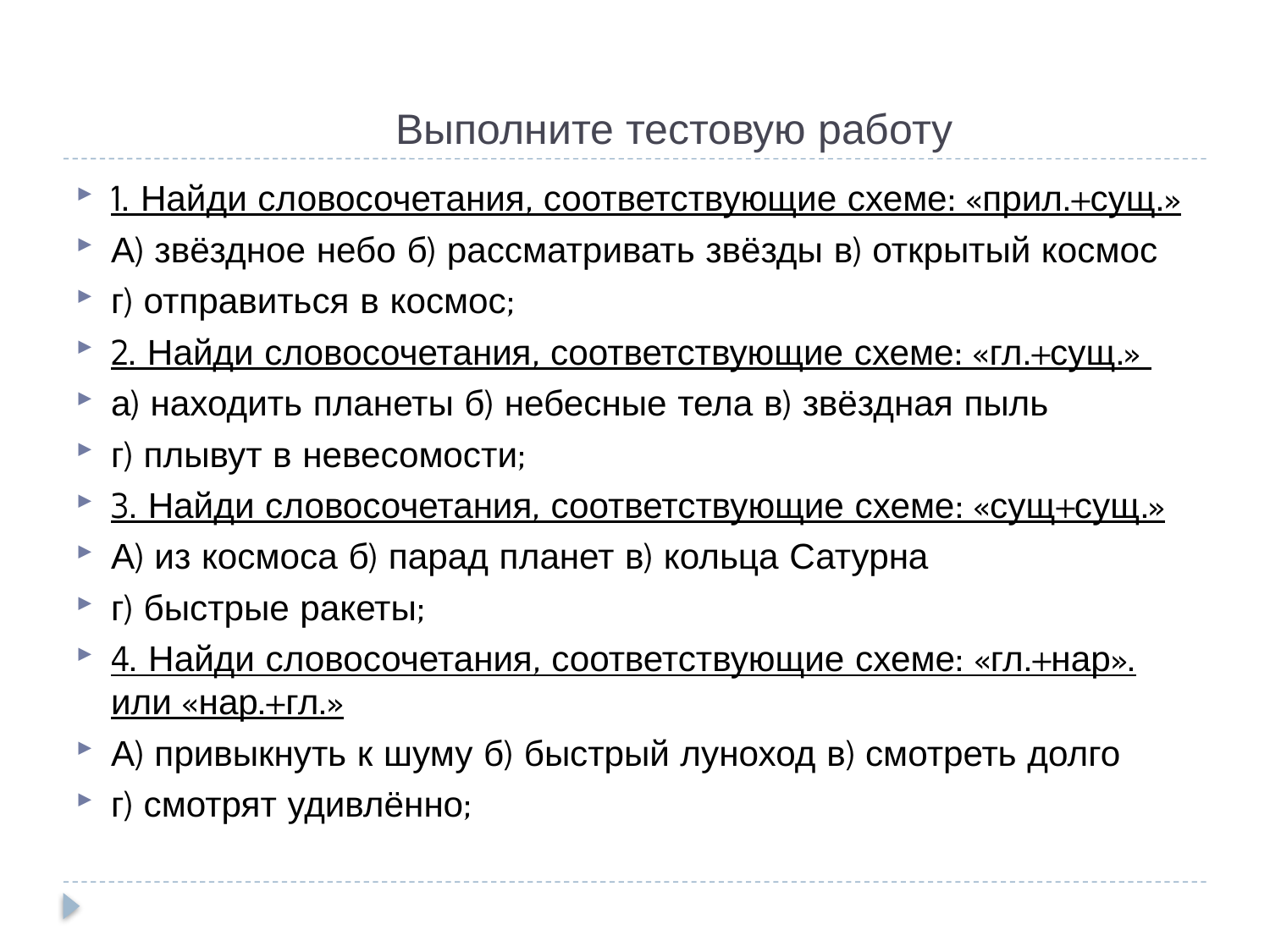

# Выполните тестовую работу
1. Найди словосочетания, соответствующие схеме: «прил.+сущ.»
А) звёздное небо б) рассматривать звёзды в) открытый космос
г) отправиться в космос;
2. Найди словосочетания, соответствующие схеме: «гл.+сущ.»
а) находить планеты б) небесные тела в) звёздная пыль
г) плывут в невесомости;
3. Найди словосочетания, соответствующие схеме: «сущ+сущ.»
А) из космоса б) парад планет в) кольца Сатурна
г) быстрые ракеты;
4. Найди словосочетания, соответствующие схеме: «гл.+нар». или «нар.+гл.»
А) привыкнуть к шуму б) быстрый луноход в) смотреть долго
г) смотрят удивлённо;